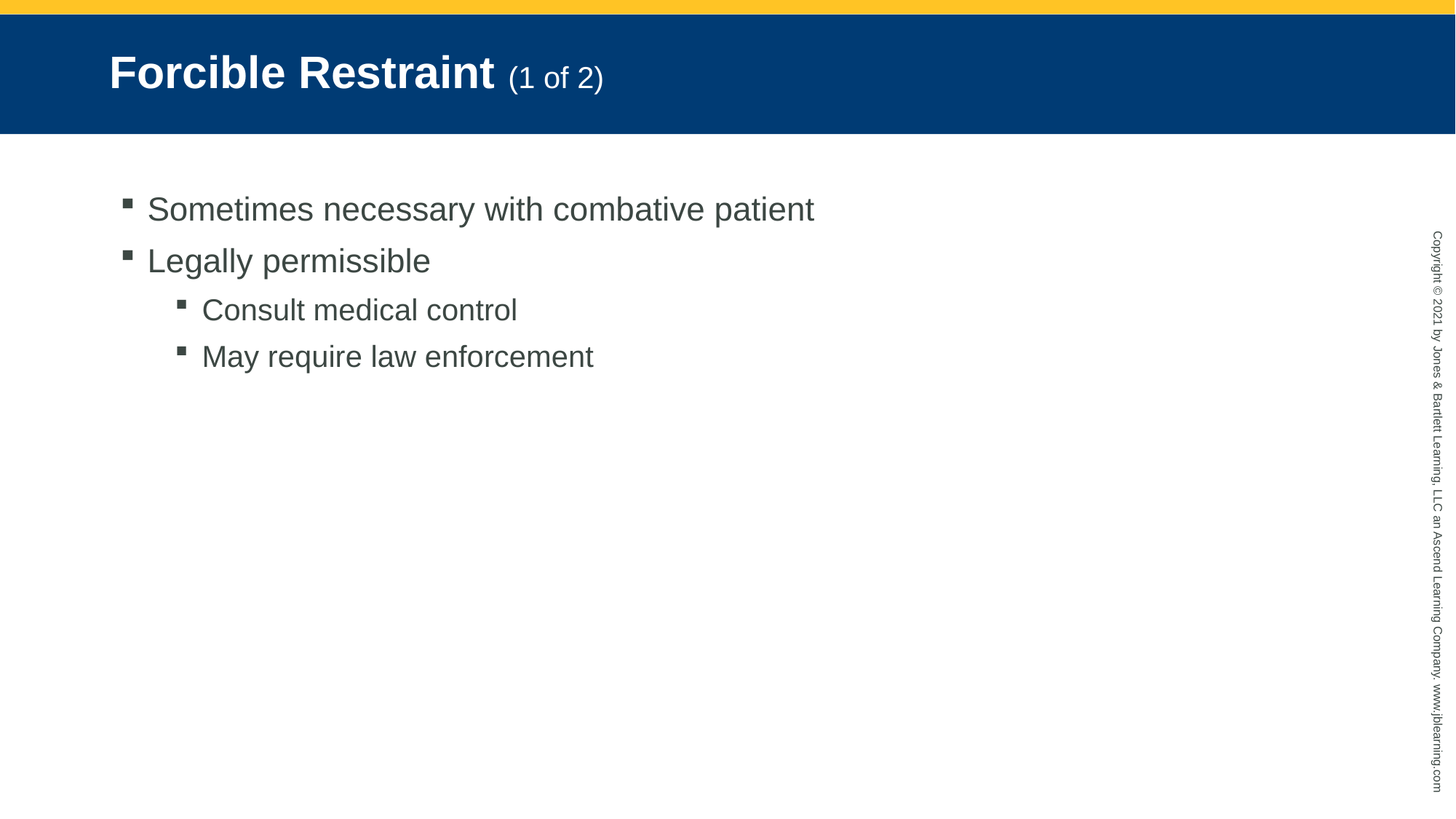

# Forcible Restraint (1 of 2)
Sometimes necessary with combative patient
Legally permissible
Consult medical control
May require law enforcement